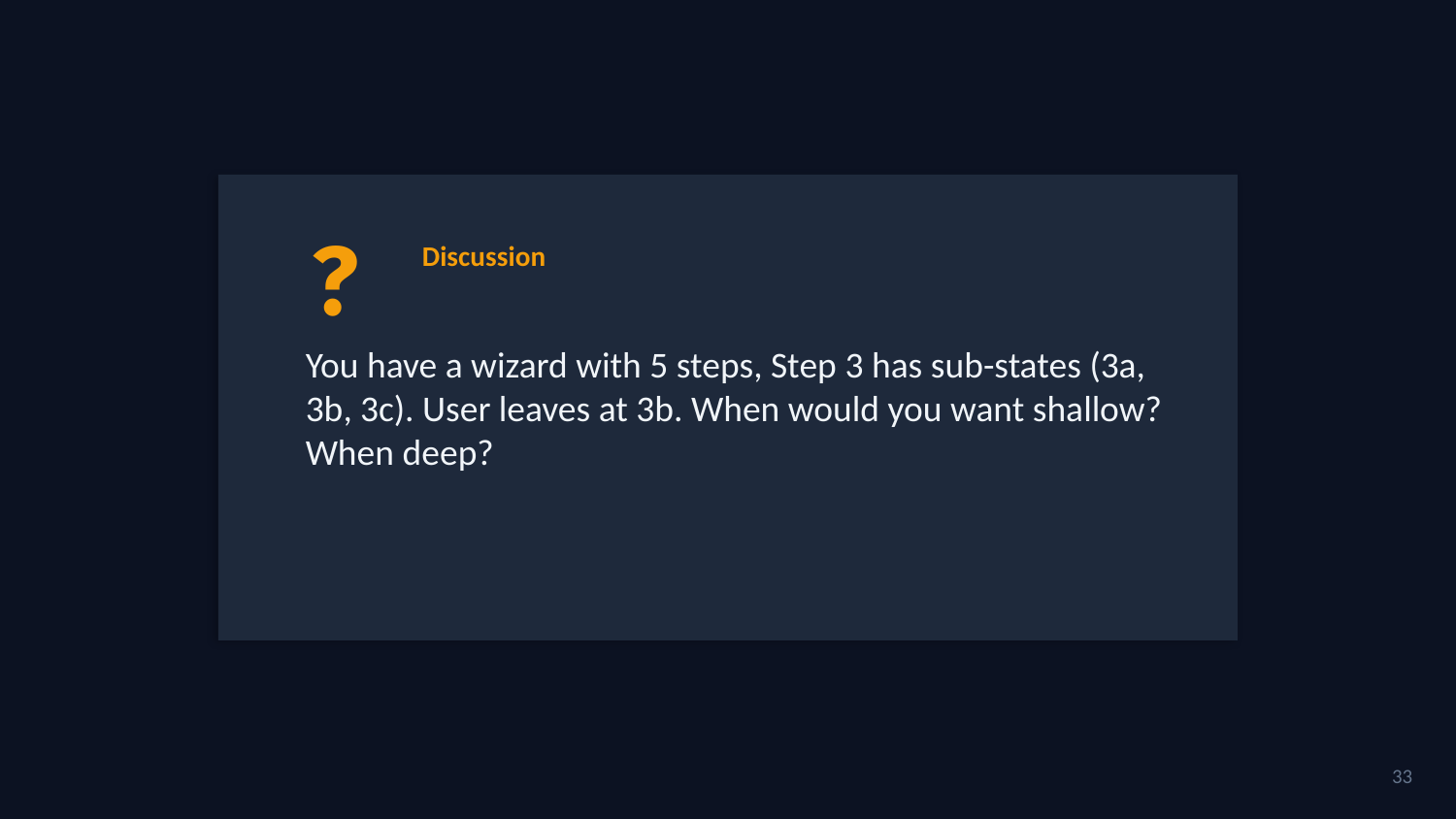

?
Discussion
You have a wizard with 5 steps, Step 3 has sub-states (3a, 3b, 3c). User leaves at 3b. When would you want shallow? When deep?
33